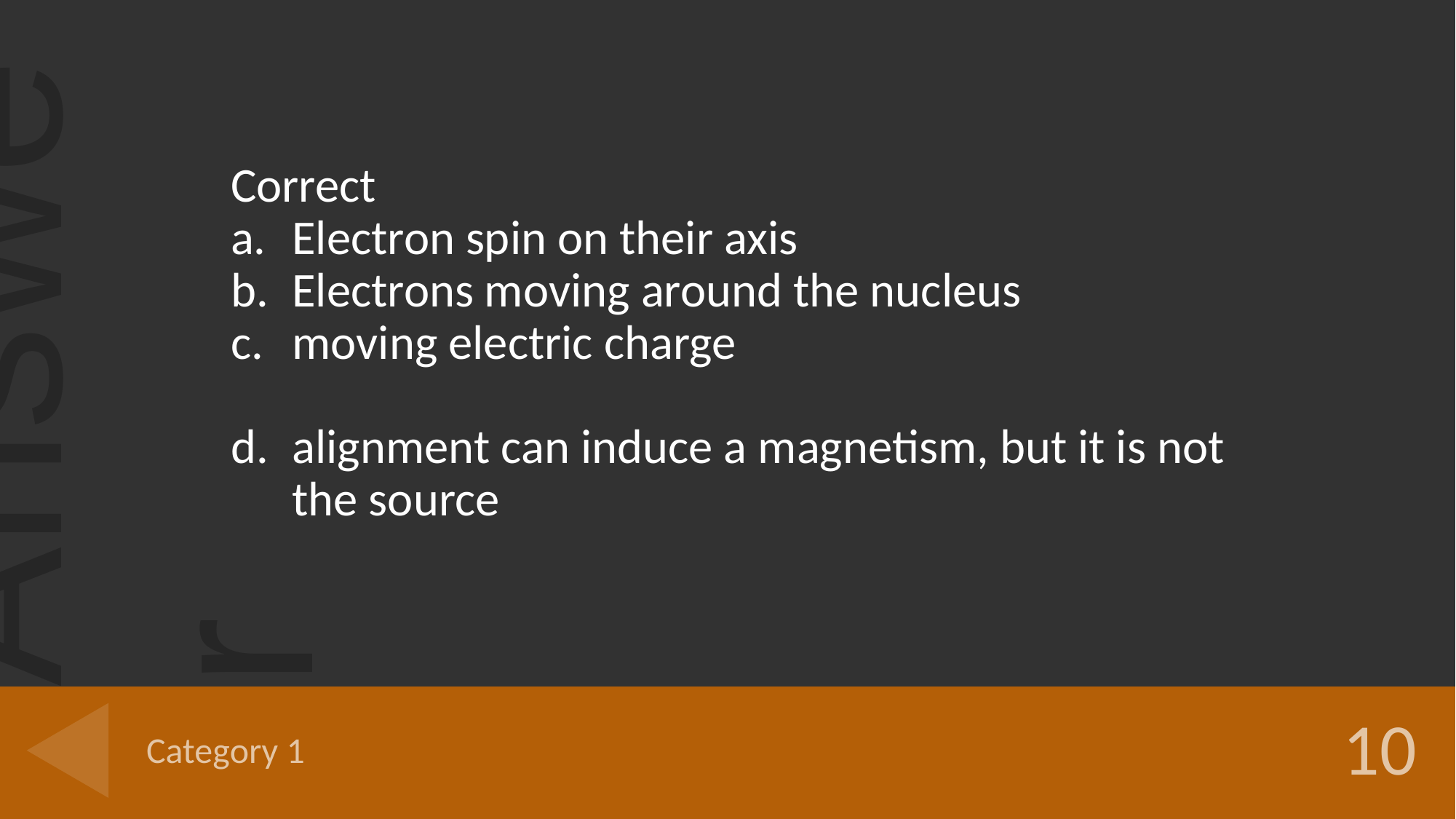

Correct
Electron spin on their axis
Electrons moving around the nucleus
moving electric charge

alignment can induce a magnetism, but it is not the source
# Category 1
10